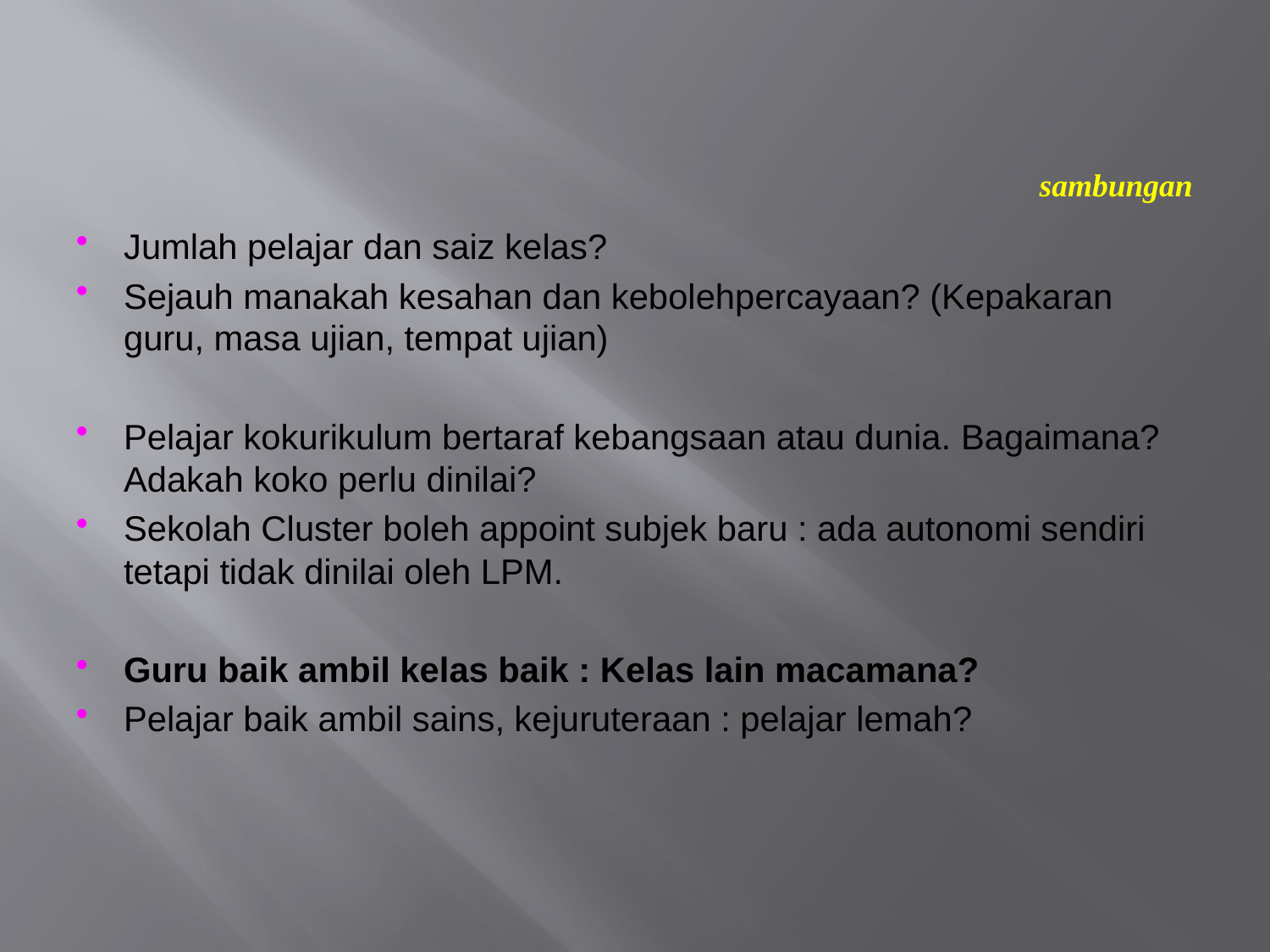

sambungan

Jumlah pelajar dan saiz kelas?
Sejauh manakah kesahan dan kebolehpercayaan? (Kepakaran guru, masa ujian, tempat ujian)

Pelajar kokurikulum bertaraf kebangsaan atau dunia. Bagaimana? Adakah koko perlu dinilai?
Sekolah Cluster boleh appoint subjek baru : ada autonomi sendiri tetapi tidak dinilai oleh LPM.

Guru baik ambil kelas baik : Kelas lain macamana?
Pelajar baik ambil sains, kejuruteraan : pelajar lemah?